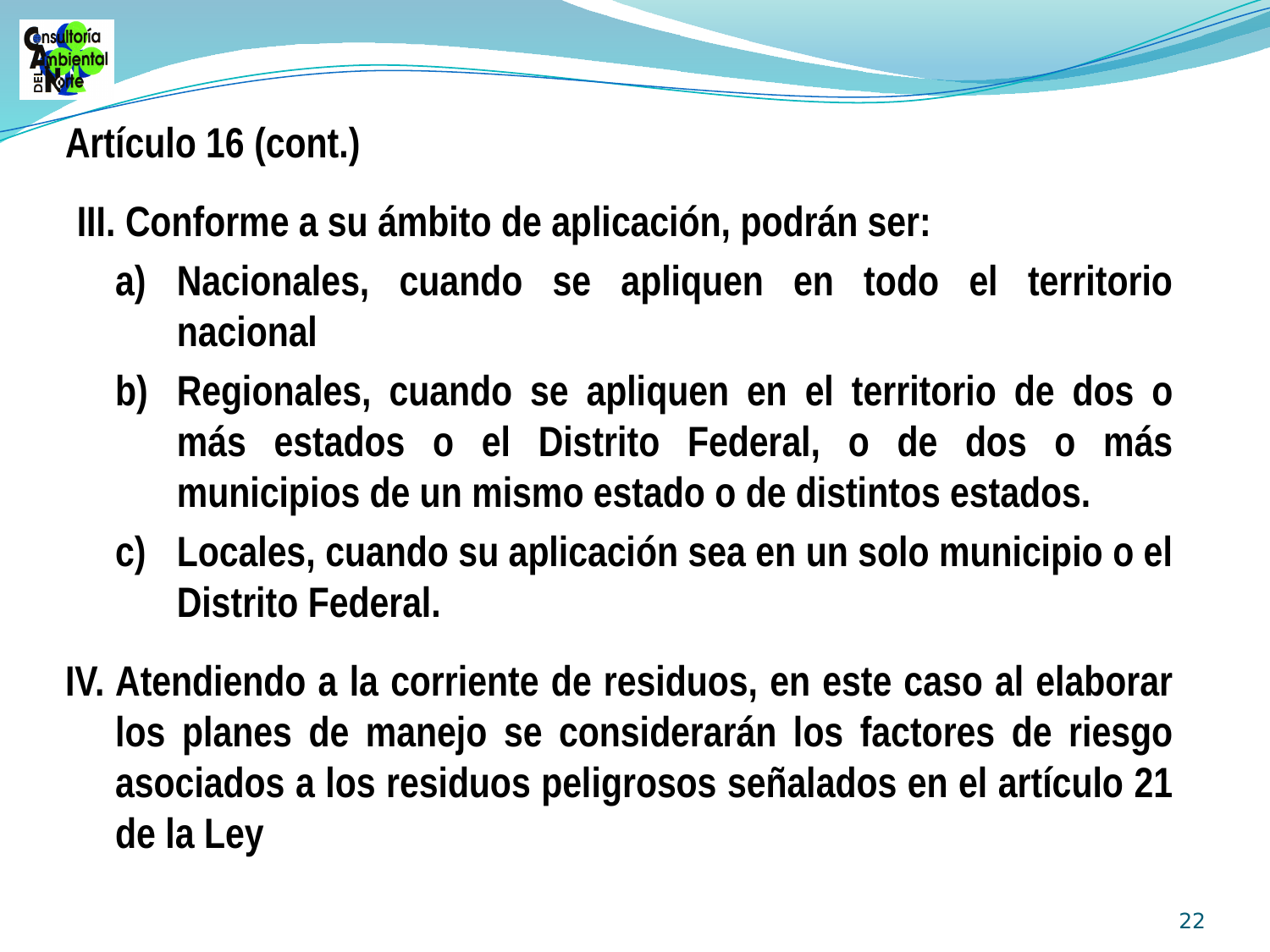

Artículo 16 (cont.)

III. Conforme a su ámbito de aplicación, podrán ser:
a)	Nacionales, cuando se apliquen en todo el territorio nacional
b)	Regionales, cuando se apliquen en el territorio de dos o más estados o el Distrito Federal, o de dos o más municipios de un mismo estado o de distintos estados.
c)	Locales, cuando su aplicación sea en un solo municipio o el Distrito Federal.

IV.	Atendiendo a la corriente de residuos, en este caso al elaborar los planes de manejo se considerarán los factores de riesgo asociados a los residuos peligrosos señalados en el artículo 21 de la Ley
22